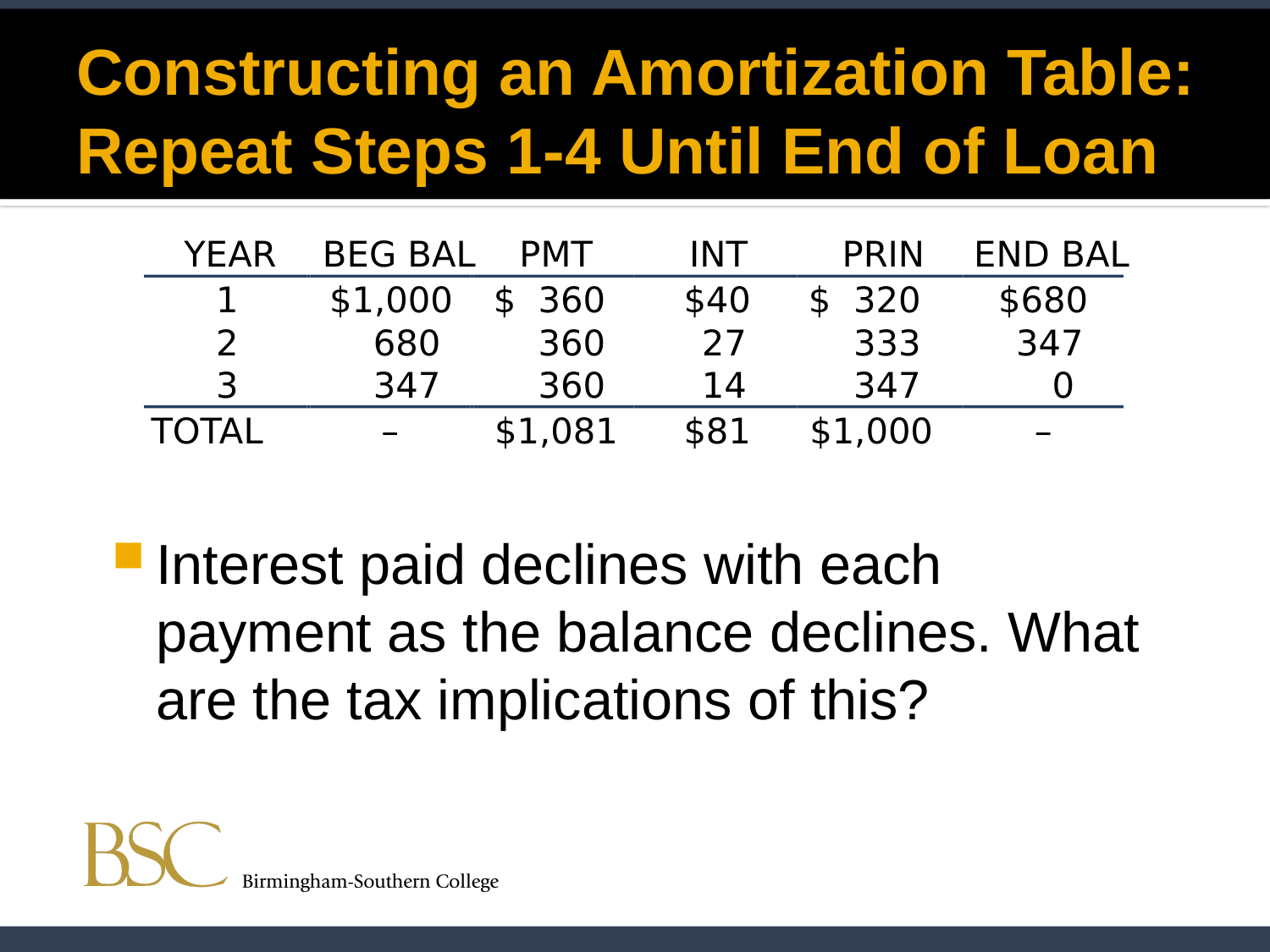

# Constructing an Amortization Table: Repeat Steps 1-4 Until End of Loan

YEAR

BEG BAL

PMT

INT

PRIN

END BAL

1

$1,000

$

360

$40

$

320

$680

2

680

360

27

333

347

3

347

360

14

347

0

TOTAL

–

$1,081

$81

$1,000

–

Interest paid declines with each payment as the balance declines. What are the tax implications of this?